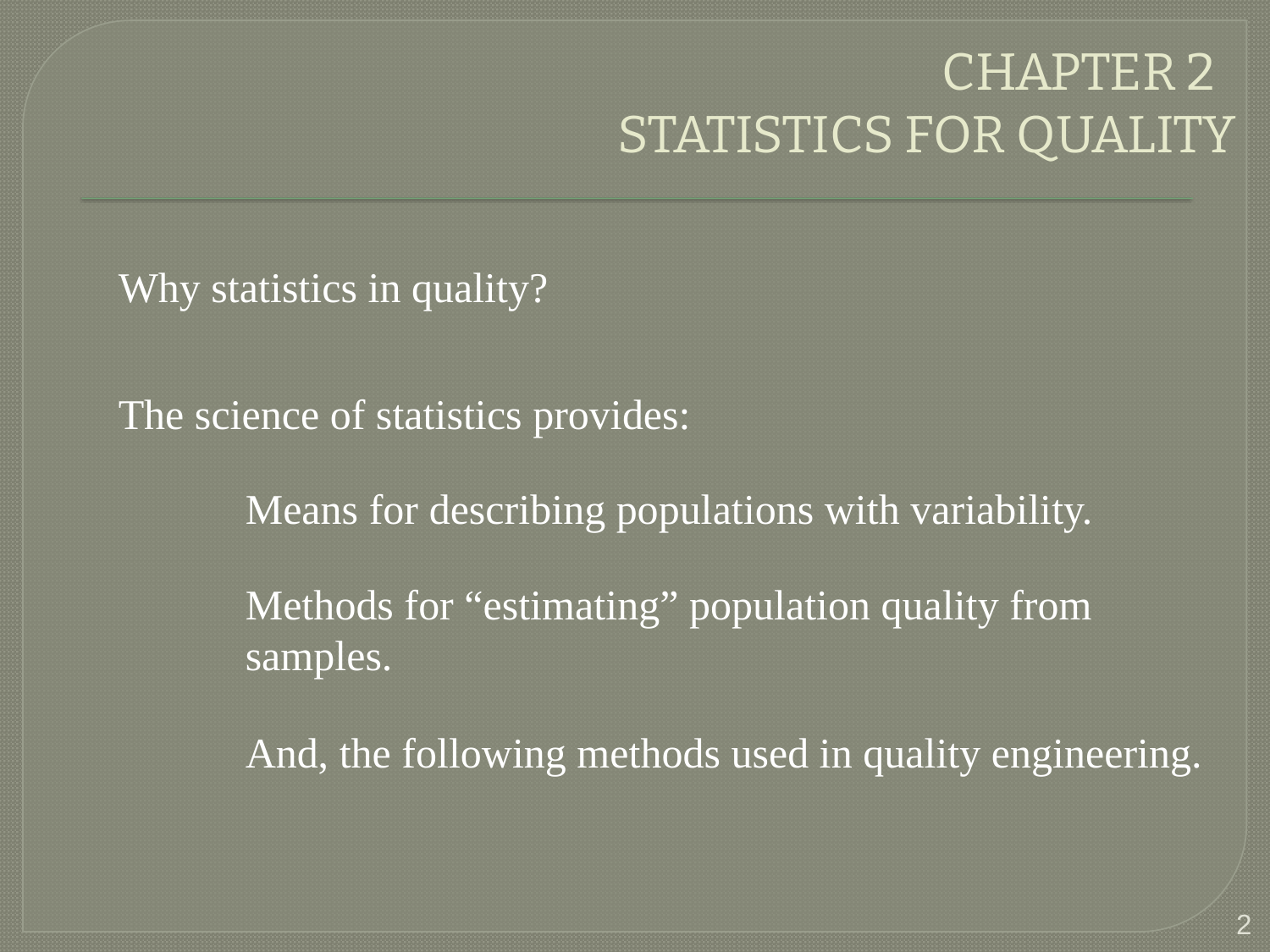

# CHAPTER 2 STATISTICS FOR QUALITY
Why statistics in quality?
The science of statistics provides:
Means for describing populations with variability.
Methods for “estimating” population quality from samples.
And, the following methods used in quality engineering.
2